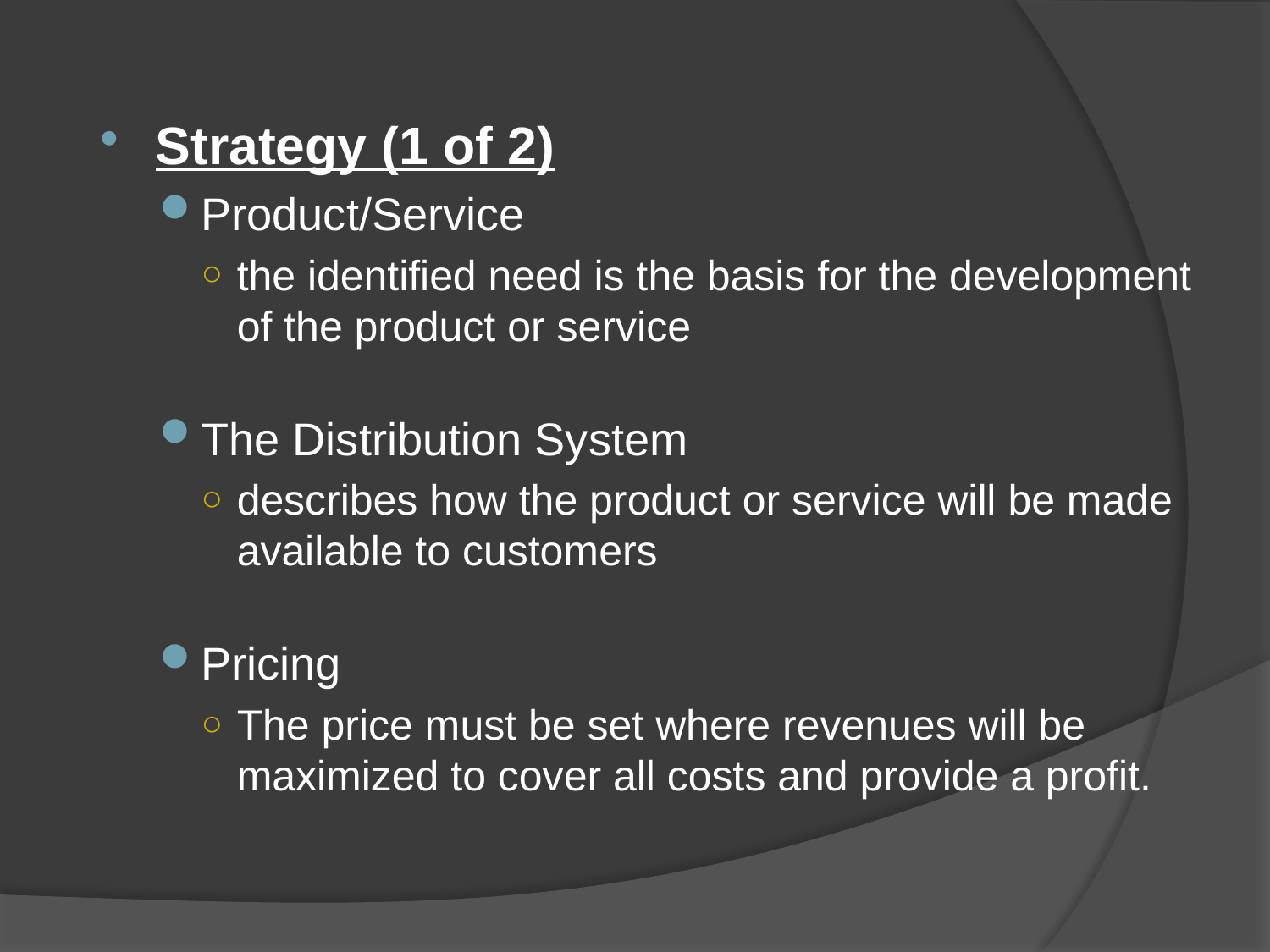

Strategy (1 of 2)
Product/Service
the identified need is the basis for the development of the product or service
The Distribution System
describes how the product or service will be made available to customers
Pricing
The price must be set where revenues will be maximized to cover all costs and provide a profit.